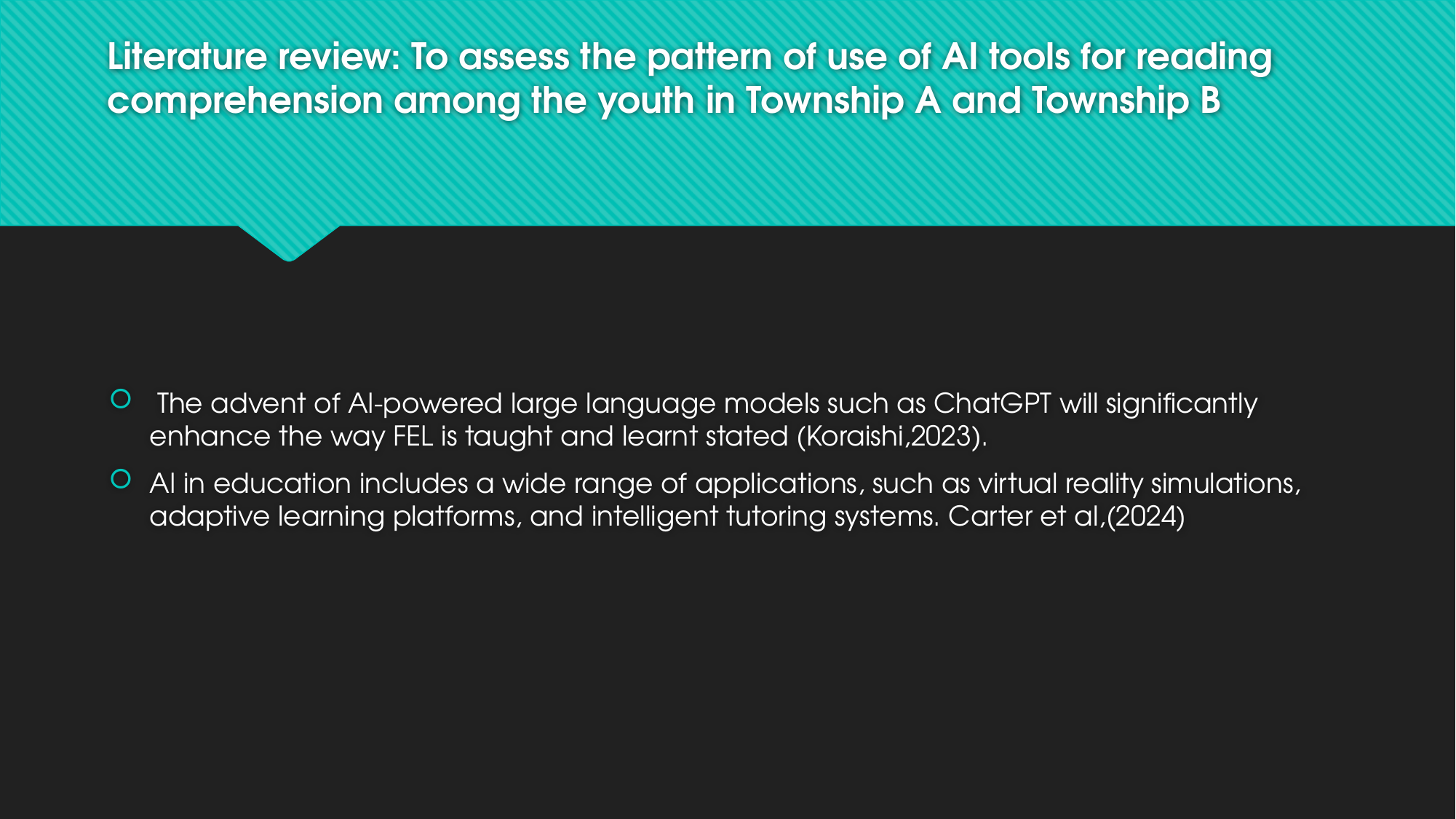

# Literature review: To assess the pattern of use of AI tools for reading comprehension among the youth in Township A and Township B
 The advent of AI-powered large language models such as ChatGPT will significantly enhance the way FEL is taught and learnt stated (Koraishi,2023).
AI in education includes a wide range of applications, such as virtual reality simulations, adaptive learning platforms, and intelligent tutoring systems. Carter et al,(2024)